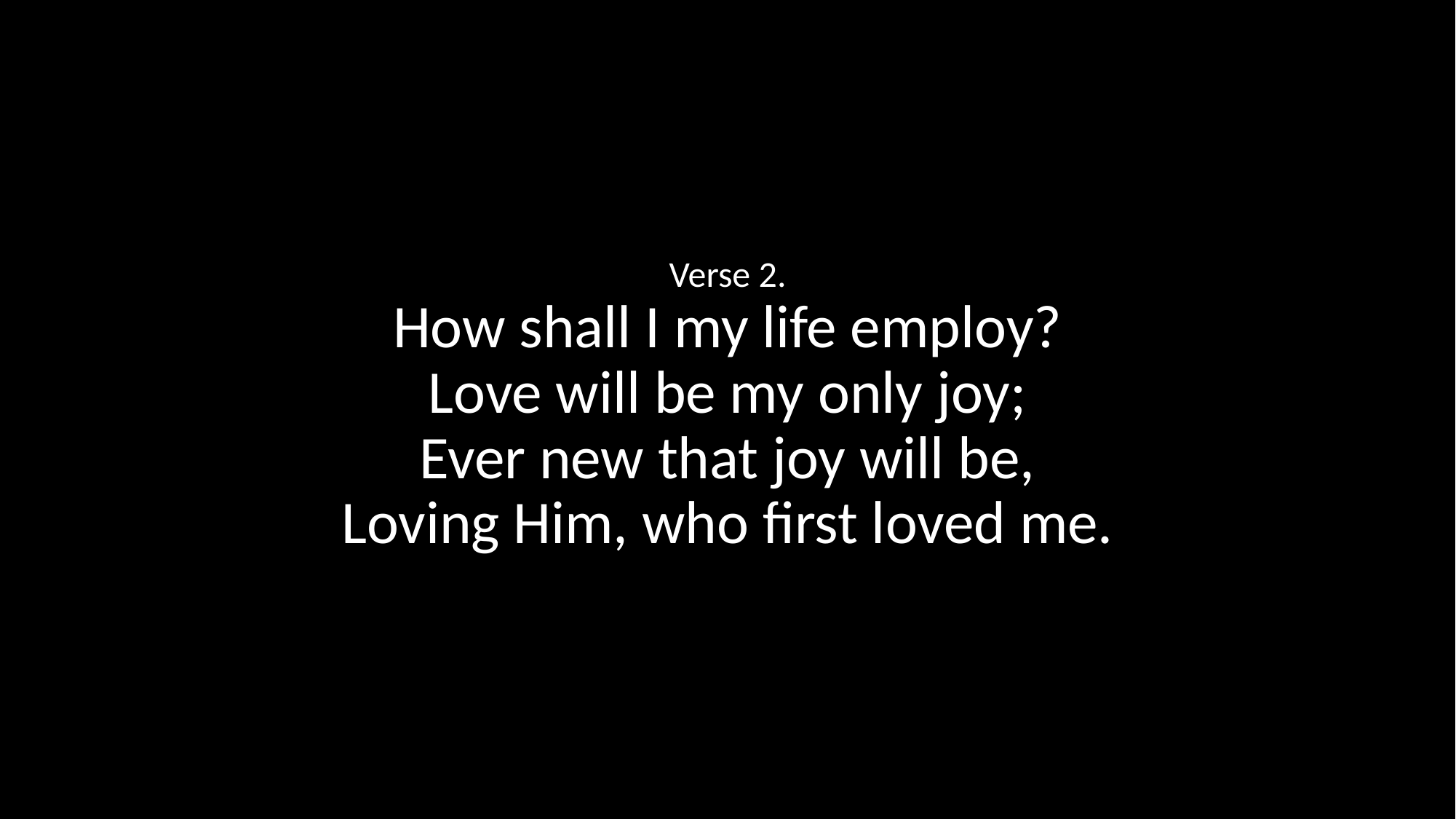

Verse 2.
How shall I my life employ?
Love will be my only joy;
Ever new that joy will be,
Loving Him, who first loved me.